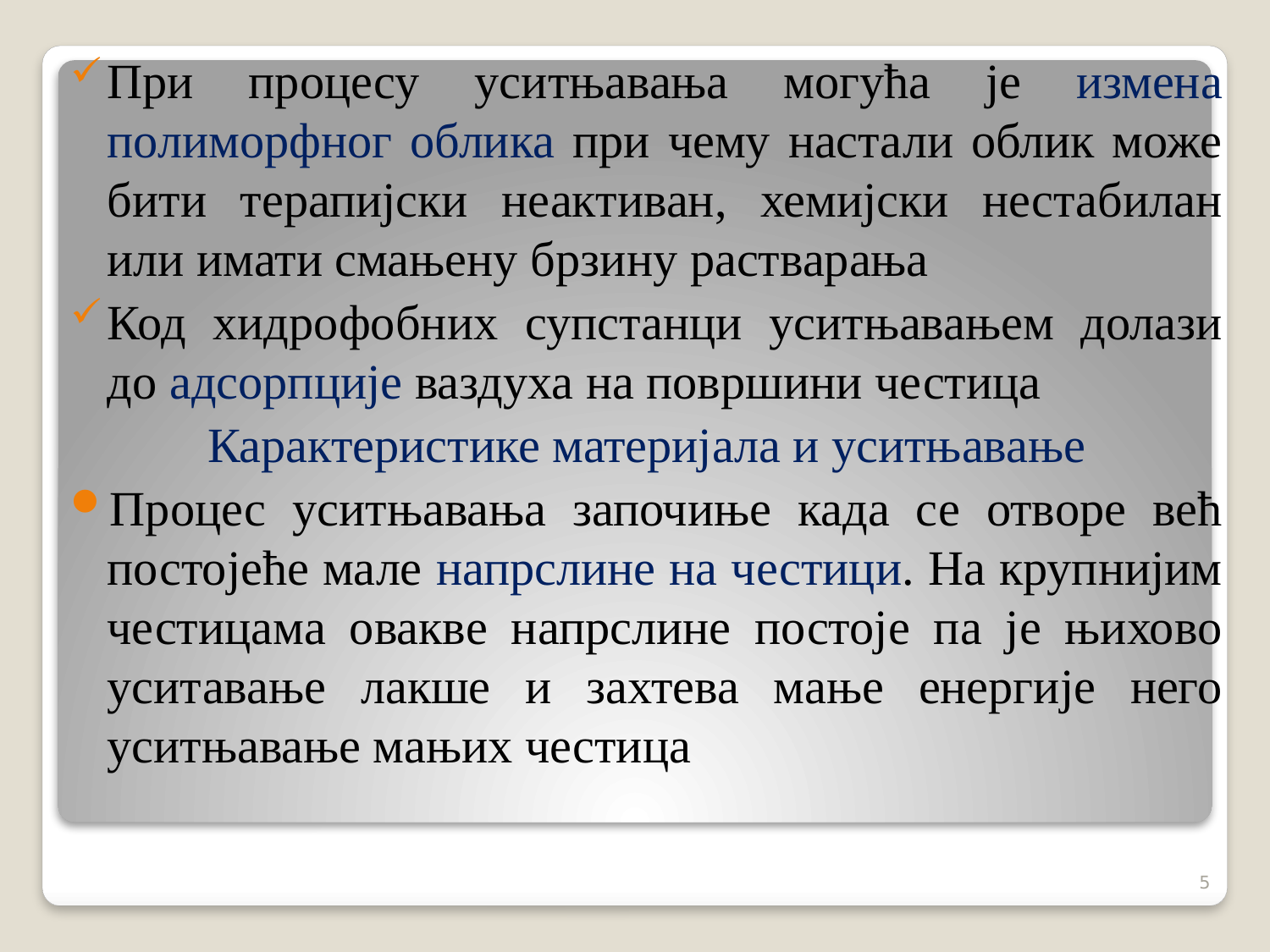

При процесу уситњавања могућа је измена полиморфног облика при чему настали облик може бити терапијски неактиван, хемијски нестабилан или имати смањену брзину растварања
Код хидрофобних супстанци уситњавањем долази до адсорпције ваздуха на површини честица
Карактеристике материјала и уситњавање
Процес уситњавања започиње када се отворе већ постојеће мале напрслине на честици. На крупнијим честицама овакве напрслине постоје па је њихово уситавање лакше и захтева мање енергије него уситњавање мањих честица

5